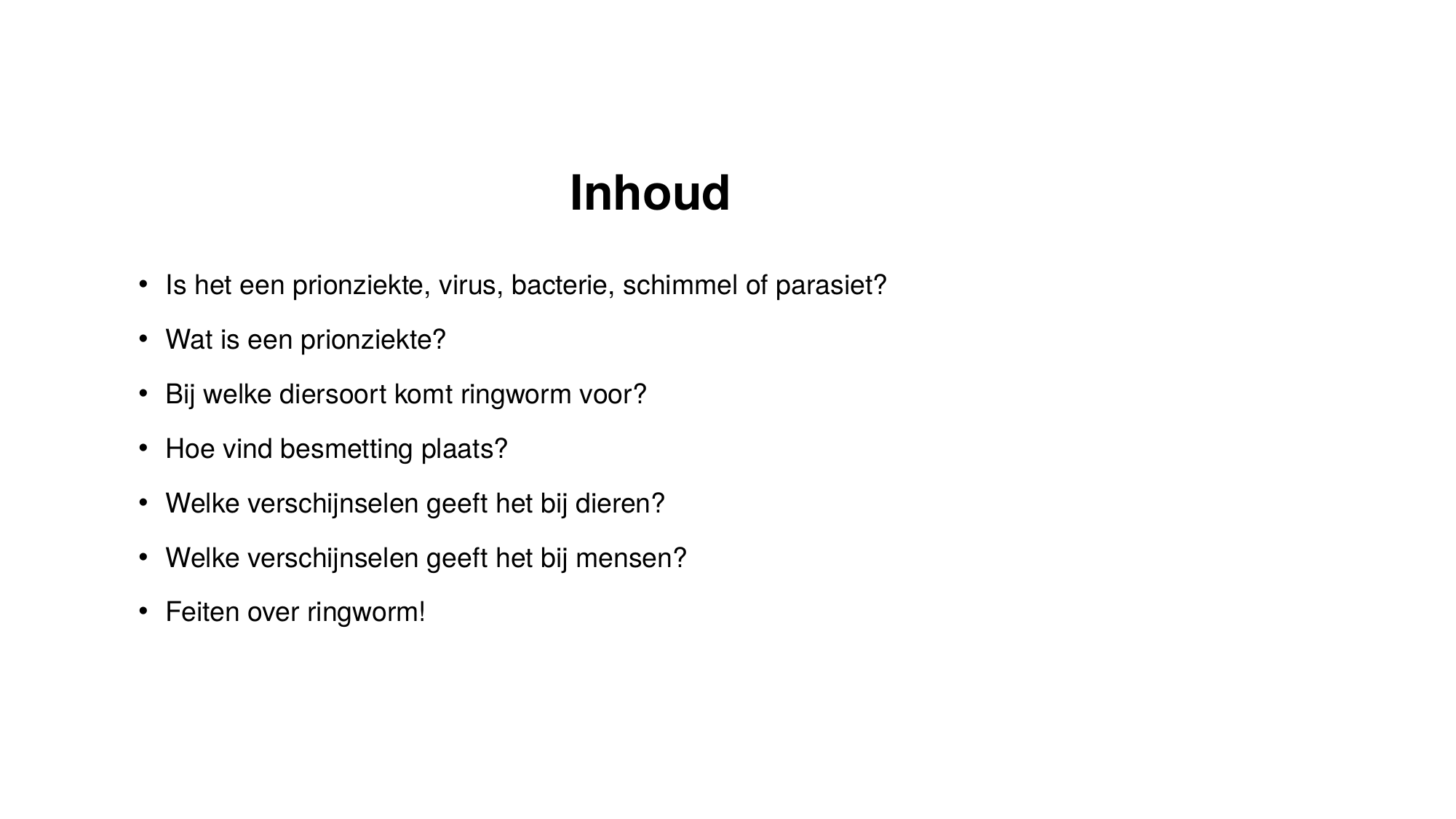

# Inhoud
Is het een prionziekte, virus, bacterie, schimmel of parasiet?
Wat is een prionziekte?
Bij welke diersoort komt ringworm voor?
Hoe vind besmetting plaats?
Welke verschijnselen geeft het bij dieren?
Welke verschijnselen geeft het bij mensen?
Feiten over ringworm!